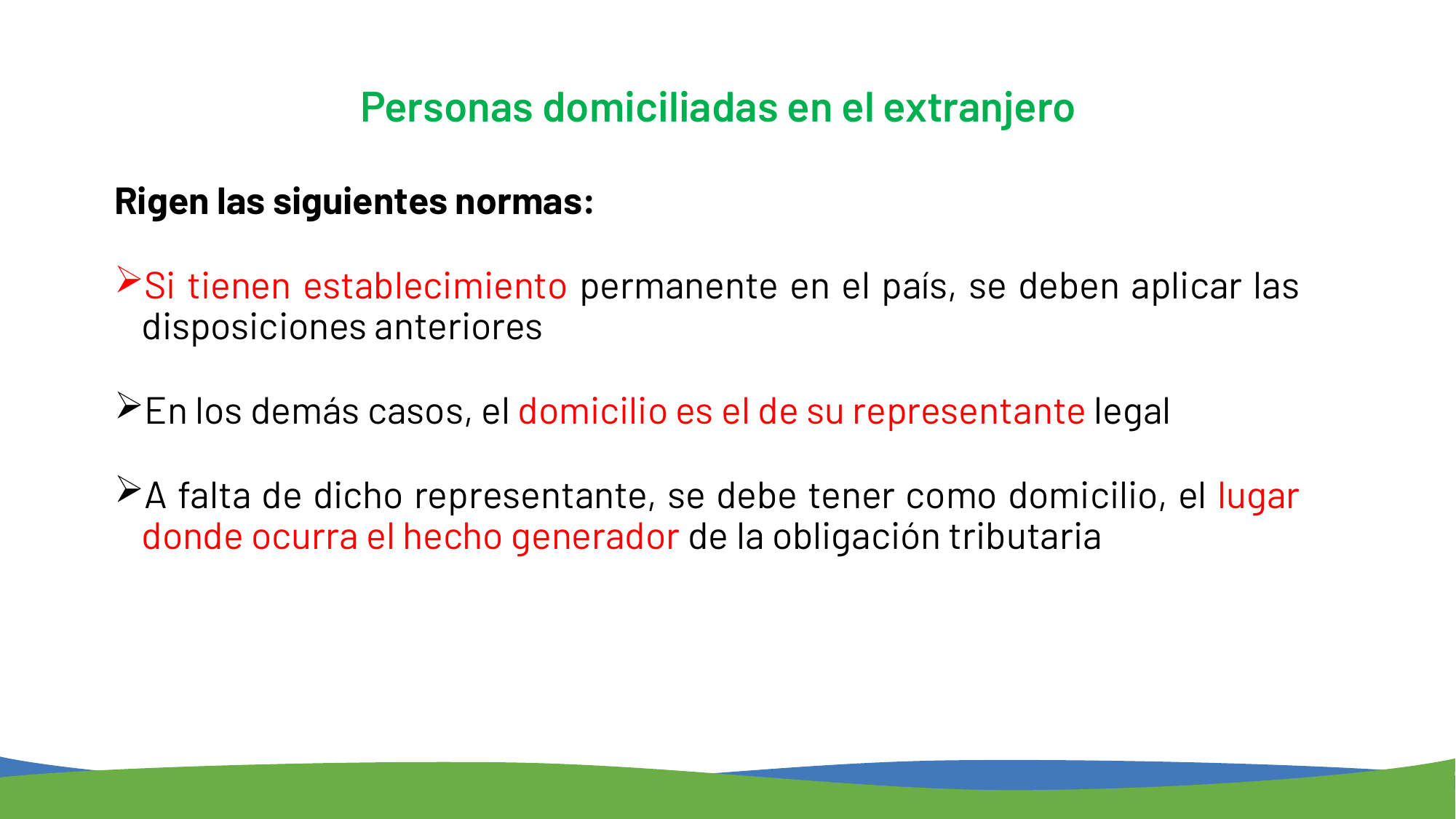

Personas domiciliadas en el extranjero
Rigen las siguientes normas:

Si tienen establecimiento permanente en el país, se deben aplicar las disposiciones anteriores

En los demás casos, el domicilio es el de su representante legal

A falta de dicho representante, se debe tener como domicilio, el lugar donde ocurra el hecho generador de la obligación tributaria